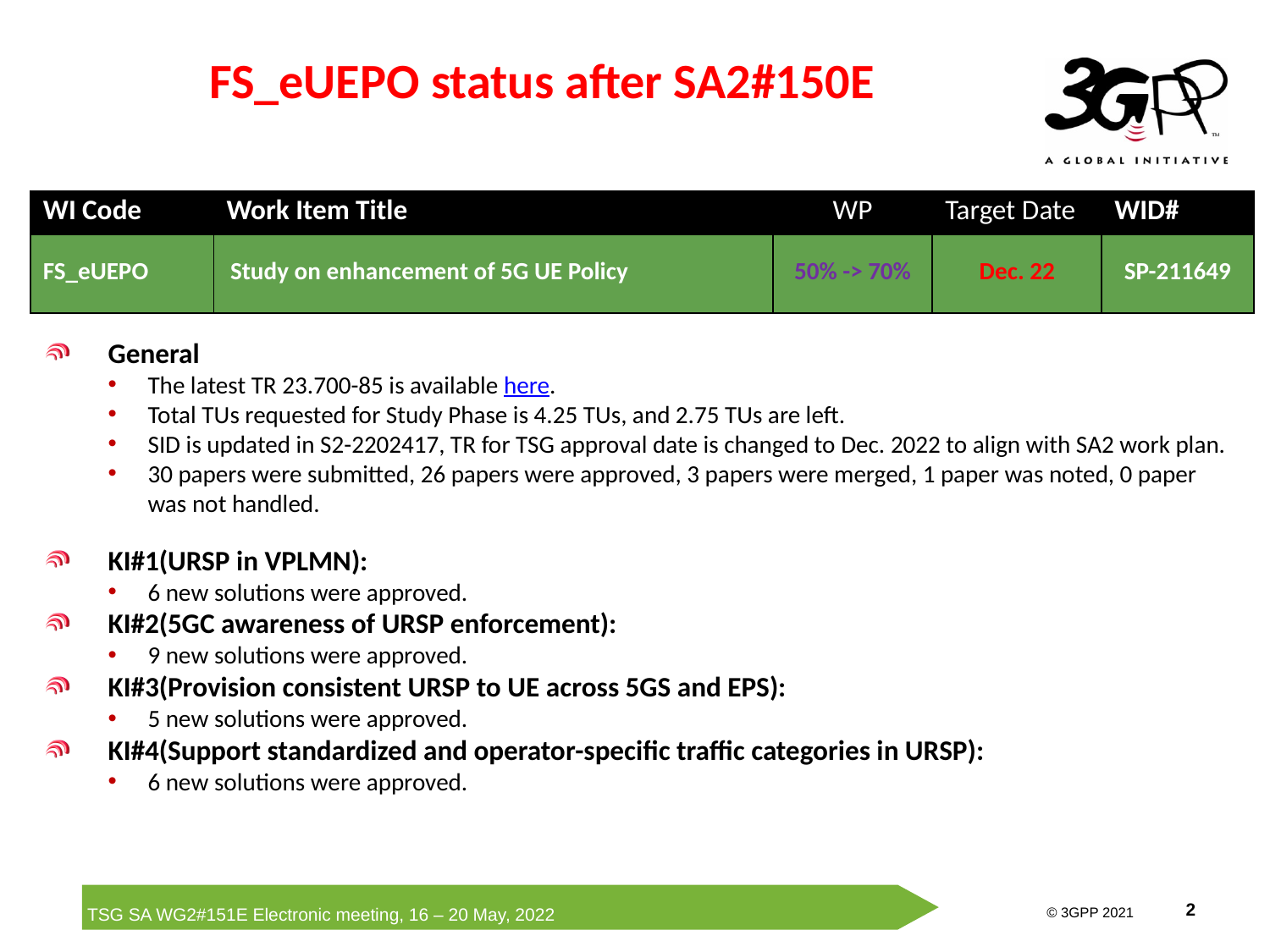

# FS_eUEPO status after SA2#150E
| WI Code | Work Item Title | WP | Target Date | WID# |
| --- | --- | --- | --- | --- |
| FS\_eUEPO | Study on enhancement of 5G UE Policy | 50% -> 70% | Dec. 22 | SP-211649 |
General
The latest TR 23.700-85 is available here.
Total TUs requested for Study Phase is 4.25 TUs, and 2.75 TUs are left.
SID is updated in S2-2202417, TR for TSG approval date is changed to Dec. 2022 to align with SA2 work plan.
30 papers were submitted, 26 papers were approved, 3 papers were merged, 1 paper was noted, 0 paper was not handled.

KI#1(URSP in VPLMN):
6 new solutions were approved.
KI#2(5GC awareness of URSP enforcement):
9 new solutions were approved.
KI#3(Provision consistent URSP to UE across 5GS and EPS):
5 new solutions were approved.
KI#4(Support standardized and operator-specific traffic categories in URSP):
6 new solutions were approved.